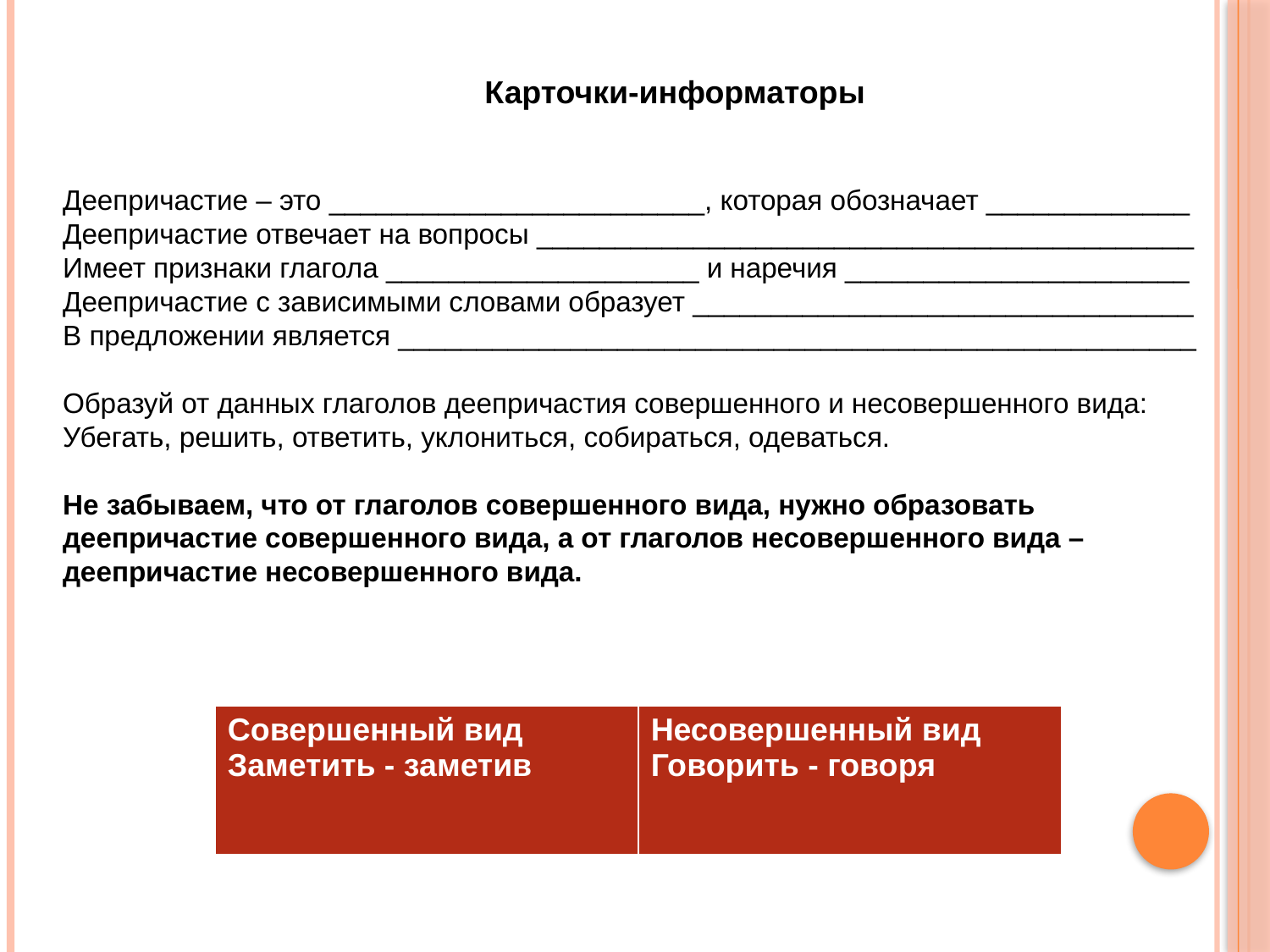

Карточки-информаторы
Деепричастие – это ________________________, которая обозначает _____________
Деепричастие отвечает на вопросы __________________________________________
Имеет признаки глагола ____________________ и наречия ______________________
Деепричастие с зависимыми словами образует ________________________________
В предложении является ___________________________________________________

Образуй от данных глаголов деепричастия совершенного и несовершенного вида:
Убегать, решить, ответить, уклониться, собираться, одеваться.

Не забываем, что от глаголов совершенного вида, нужно образовать деепричастие совершенного вида, а от глаголов несовершенного вида – деепричастие несовершенного вида.

| Совершенный вид Заметить - заметив | Несовершенный вид Говорить - говоря |
| --- | --- |